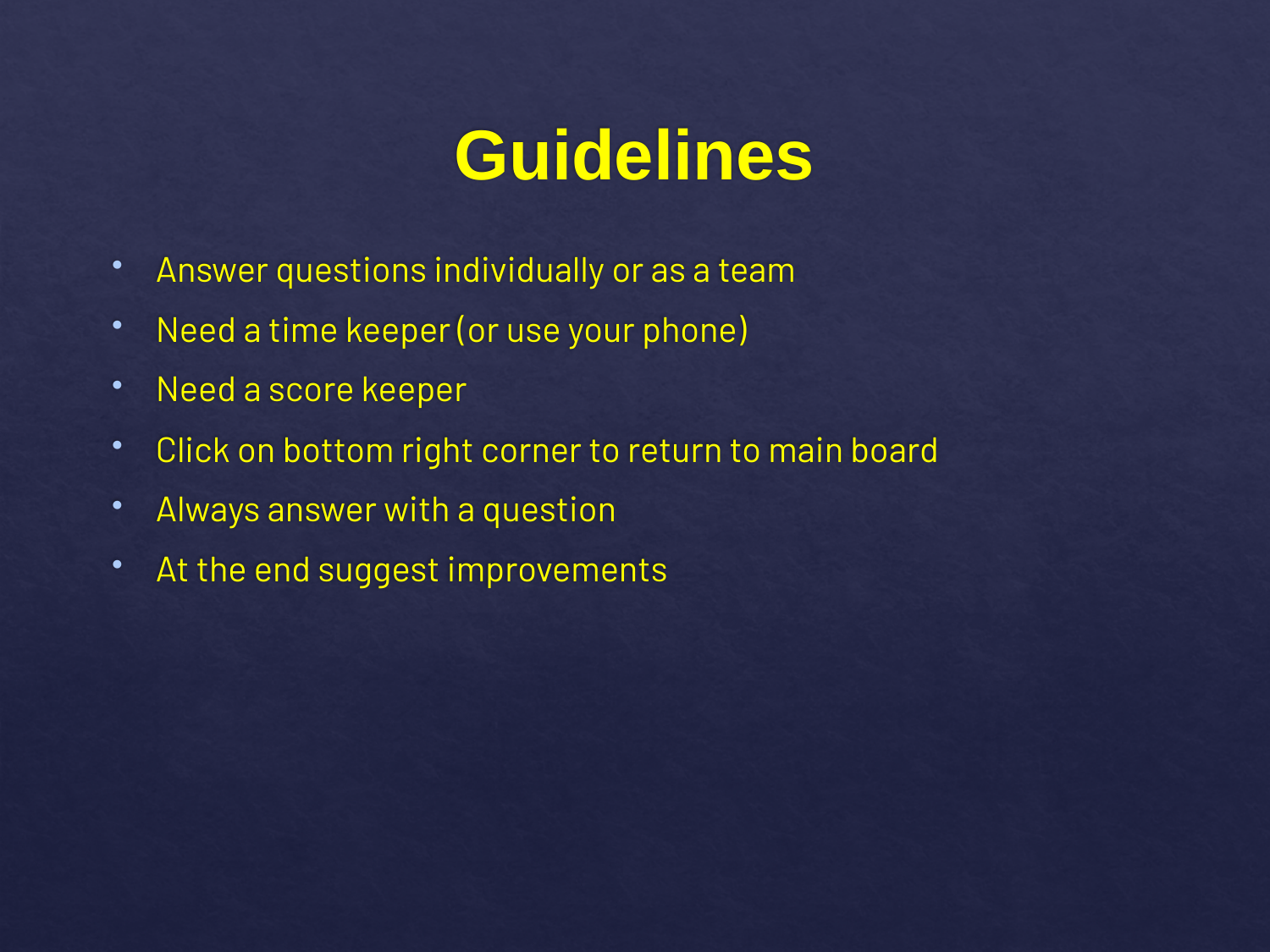

# Guidelines
Answer questions individually or as a team
Need a time keeper (or use your phone)
Need a score keeper
Click on bottom right corner to return to main board
Always answer with a question
At the end suggest improvements